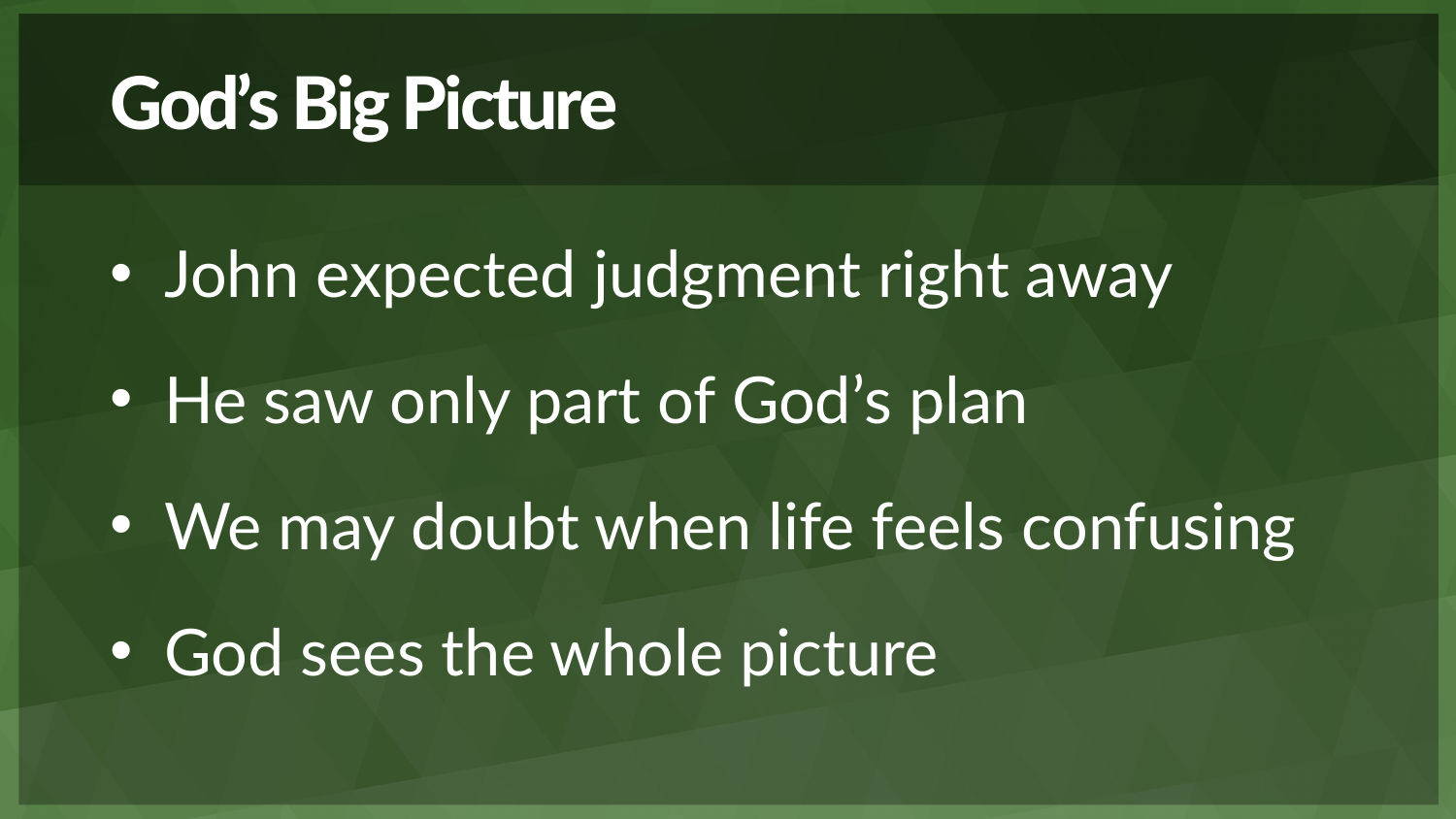

# God’s Big Picture
John expected judgment right away
He saw only part of God’s plan
We may doubt when life feels confusing
God sees the whole picture